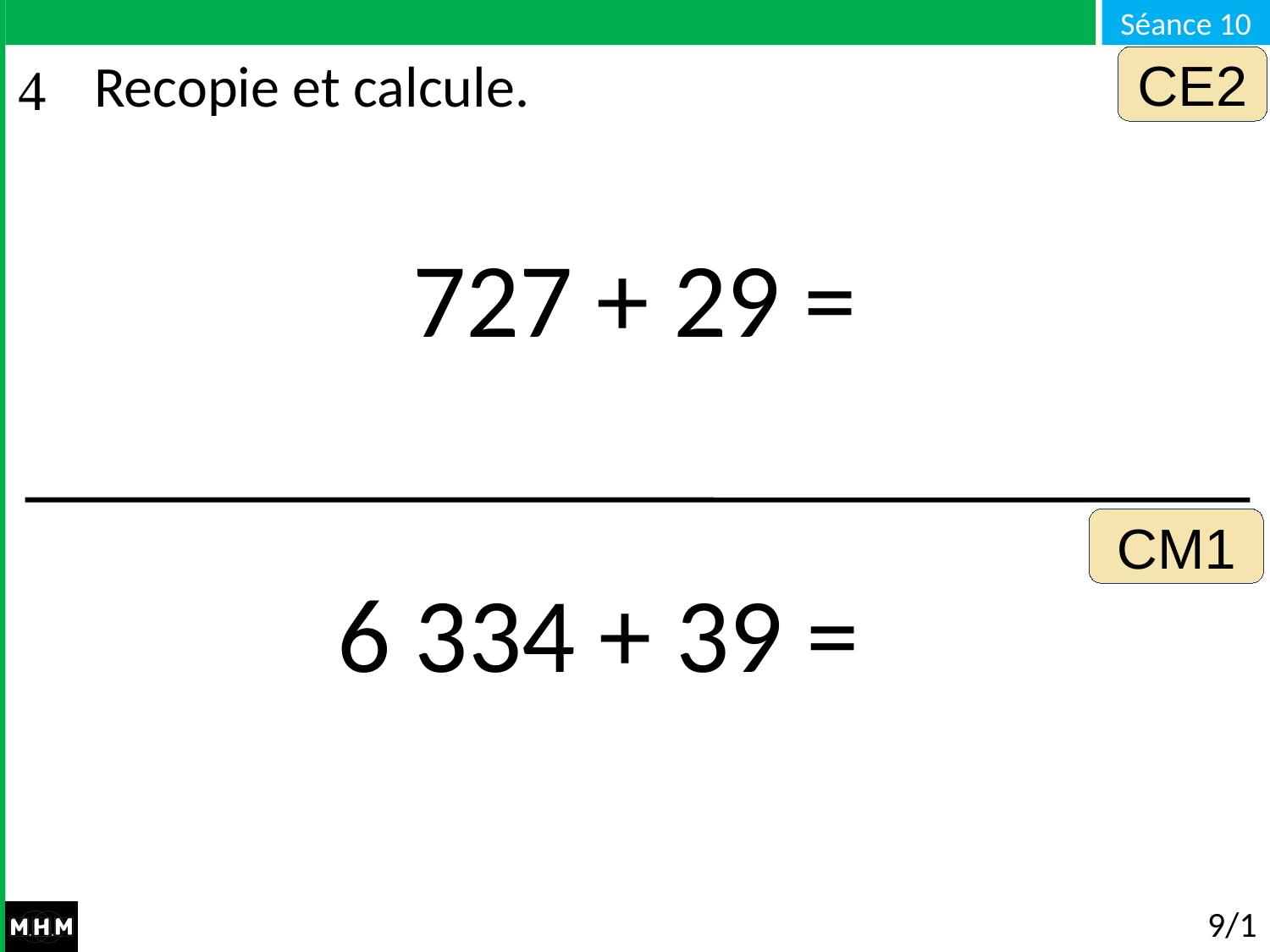

CE2
# Recopie et calcule.
727 + 29 =

CM1
6 334 + 39 =
9/10